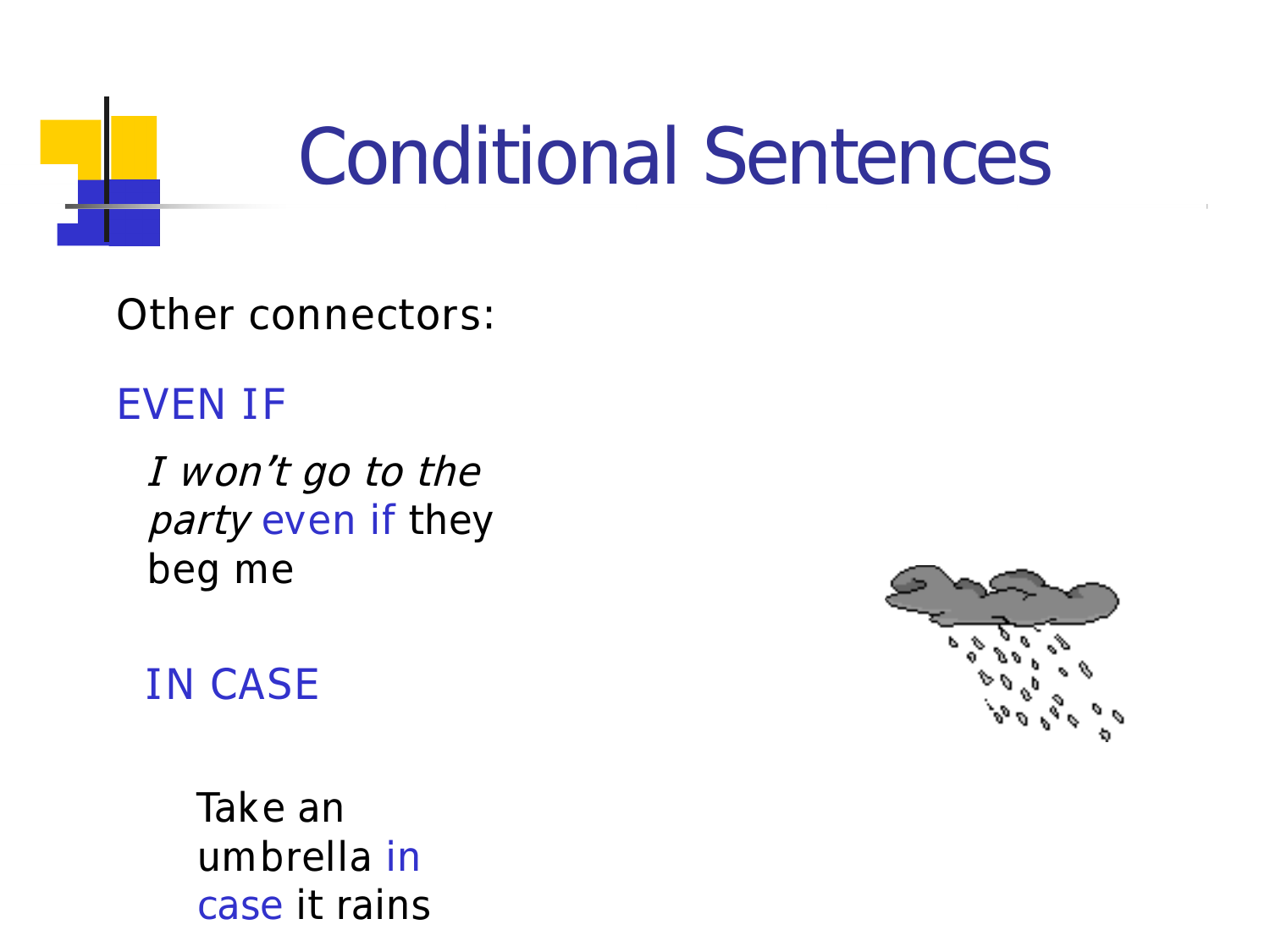

# Conditional Sentences
Other connectors: EVEN IF
I won’t go to the party even if they beg me

IN CASE

Take an umbrella in case it rains